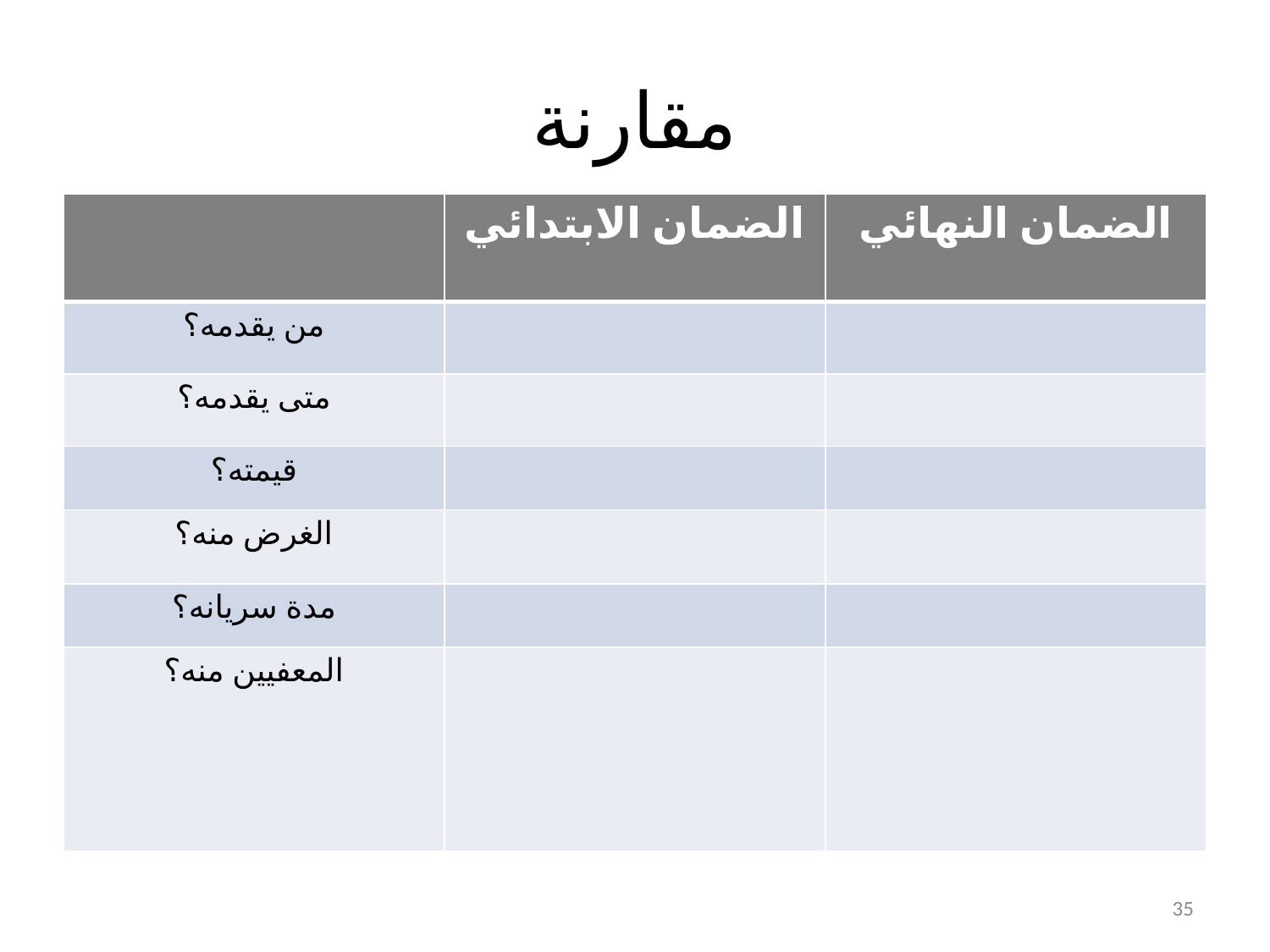

# مقارنة
|  | الضمان الابتدائي | الضمان النهائي |
| --- | --- | --- |
| من يقدمه؟ |  |  |
| متى يقدمه؟ |  |  |
| قيمته؟ |  |  |
| الغرض منه؟ |  |  |
| مدة سريانه؟ |  |  |
| المعفيين منه؟ |  |  |
35